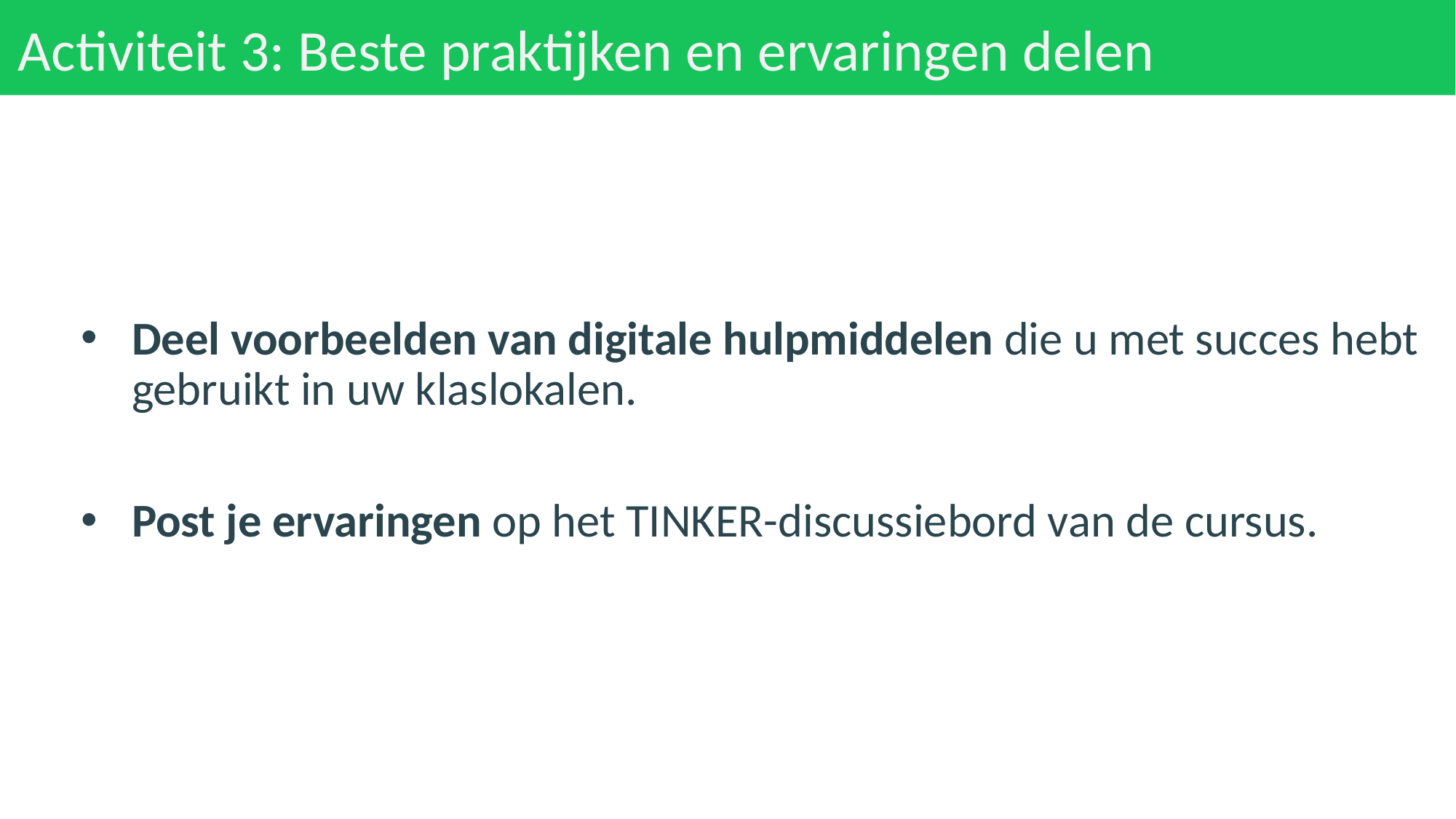

# Activiteit 3: Beste praktijken en ervaringen delen

Deel voorbeelden van digitale hulpmiddelen die u met succes hebt gebruikt in uw klaslokalen.

Post je ervaringen op het TINKER-discussiebord van de cursus.